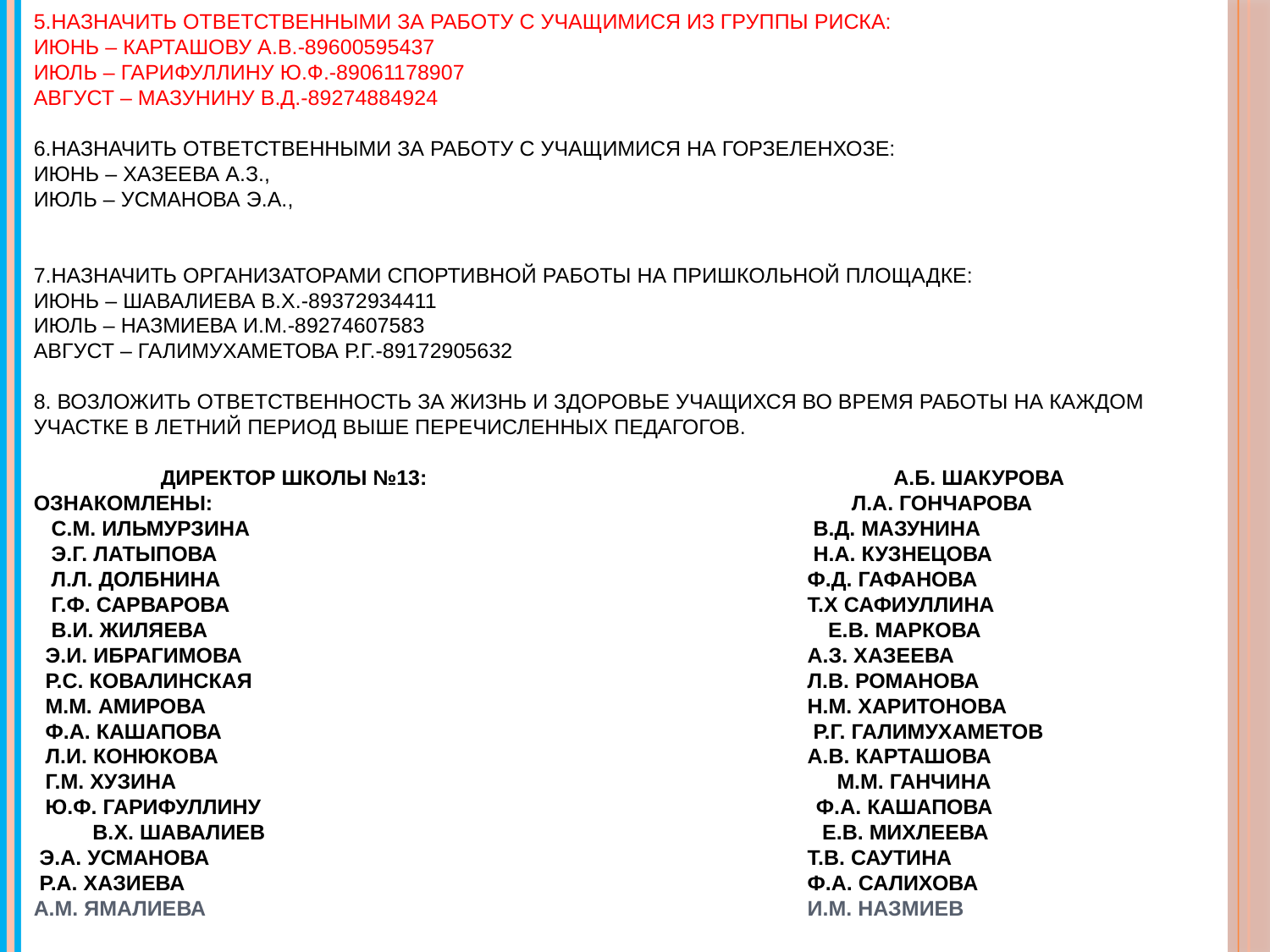

# 5.Назначить ответственными за работу с учащимися из группы риска: июнь – Карташову А.В.-89600595437 июль – Гарифуллину Ю.Ф.-89061178907 август – Мазунину В.Д.-89274884924   6.Назначить ответственными за работу с учащимися на горзеленхозе: июнь – Хазеева А.З., июль – Усманова Э.А.,     7.Назначить организаторами спортивной работы на пришкольной площадке: июнь – Шавалиева В.Х.-89372934411 июль – Назмиева И.М.-89274607583 август – Галимухаметова Р.Г.-89172905632   8. Возложить ответственность за жизнь и здоровье учащихся во время работы на каждом участке в летний период выше перечисленных педагогов.   Директор школы №13:                                                                               А.Б. Шакурова Ознакомлены:		                                                                          Л.А. Гончарова С.М. Ильмурзина					   В.Д. Мазунина Э.Г. Латыпова					   Н.А. Кузнецова Л.Л. Долбнина					  Ф.Д. Гафанова Г.Ф. Сарварова					  Т.Х Сафиуллина В.И. Жиляева				                           Е.В. Маркова Э.И. Ибрагимова					  А.З. Хазеева Р.С. Ковалинская					  Л.В. Романова М.М. Амирова					  Н.М. Харитонова Ф.А. Кашапова					   Р.Г. Галимухаметов Л.И. Конюкова					  А.В. Карташова Г.М. Хузина			                                                  М.М. Ганчина Ю.Ф. Гарифуллину				                         Ф.А. Кашапова	                                      В.Х. Шавалиев		                           	                          Е.В. Михлеева Э.А. Усманова					  Т.В. Саутина Р.А. Хазиева					  Ф.А. Салихова А.М. Ямалиева					  И.М. Назмиев